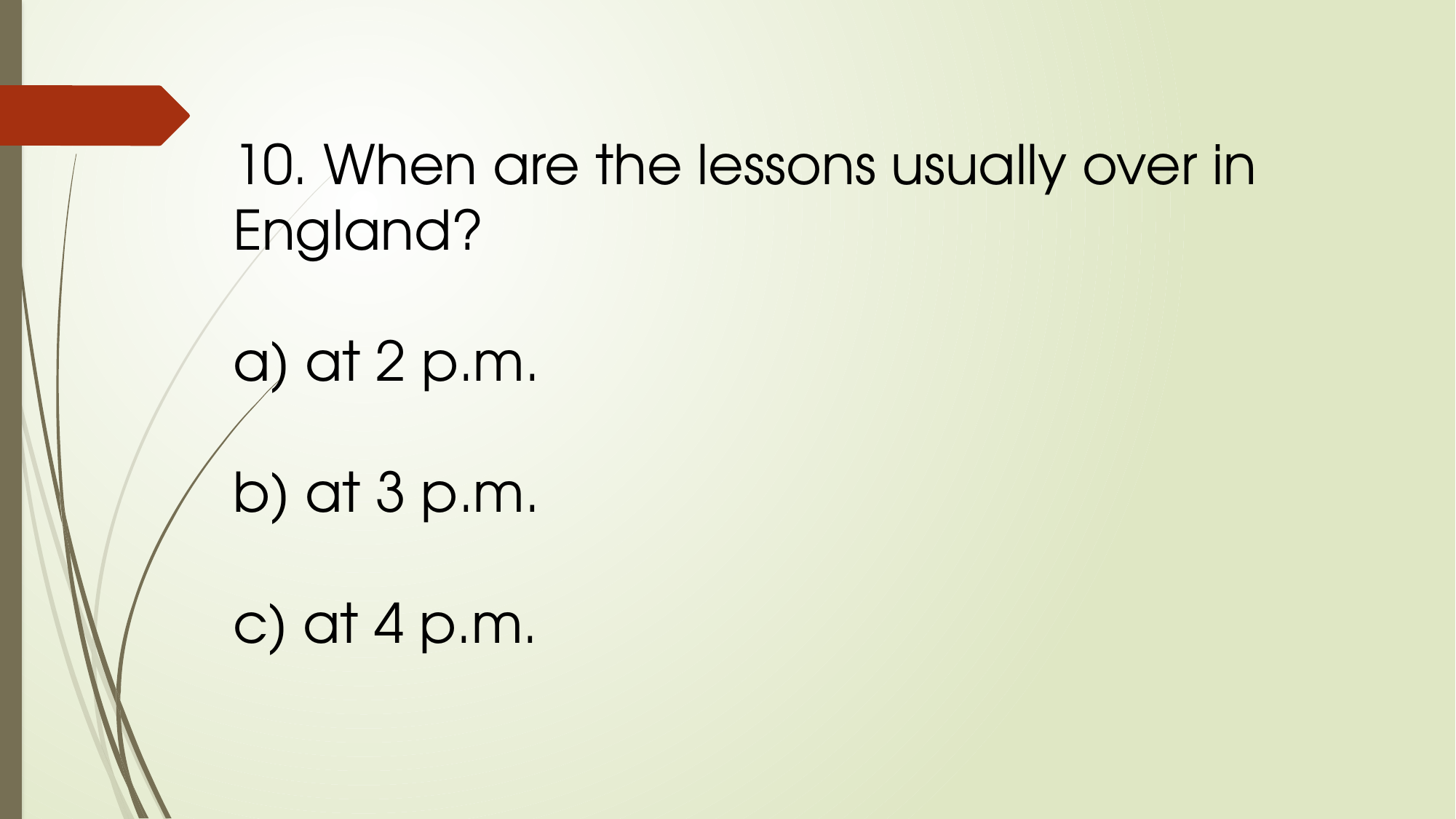

10. When are the lessons usually over in England?

a) at 2 p.m.

b) at 3 p.m.

c) at 4 p.m.